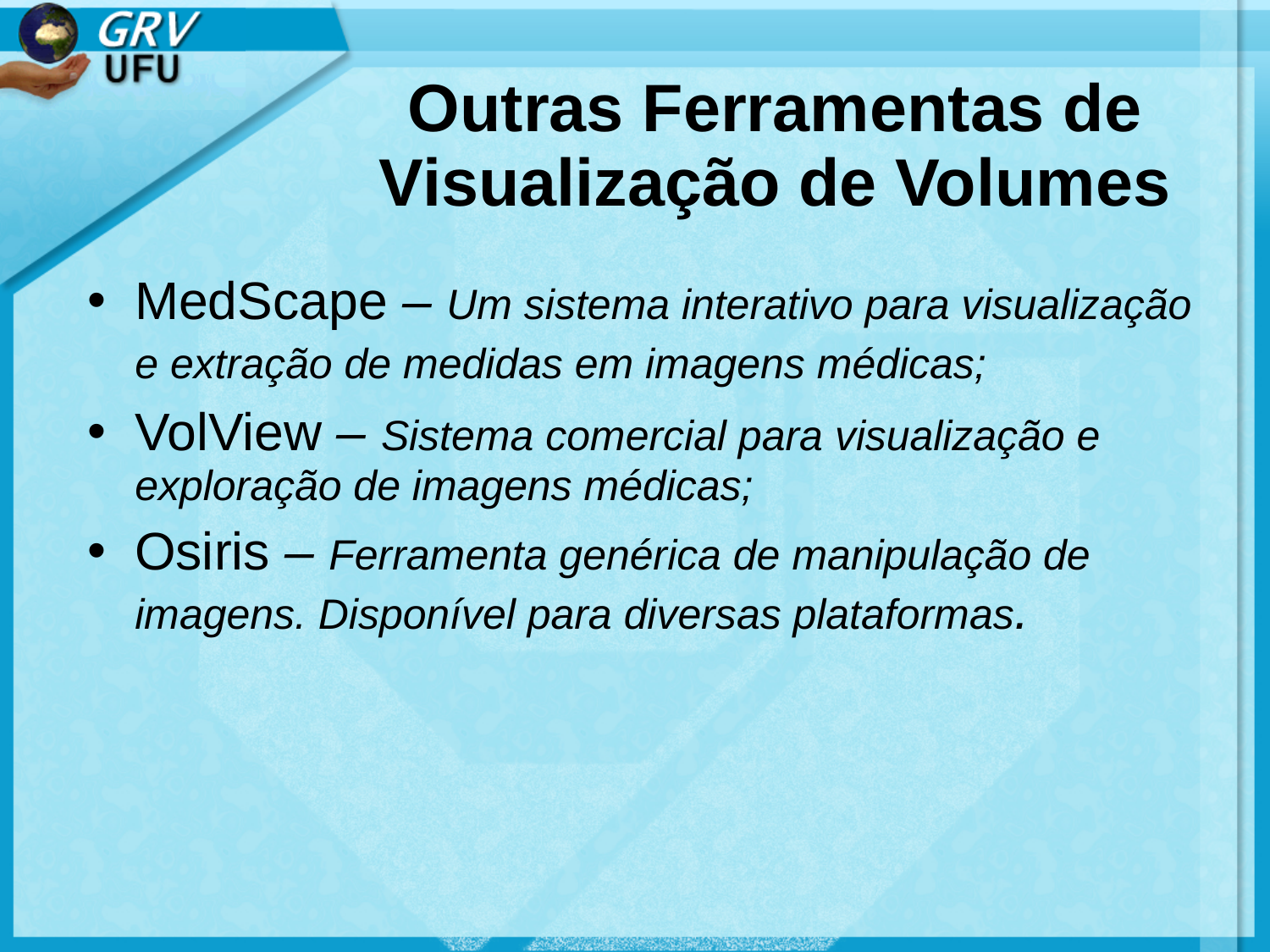

# Outras Ferramentas de Visualização de Volumes
MedScape – Um sistema interativo para visualização e extração de medidas em imagens médicas;
VolView – Sistema comercial para visualização e exploração de imagens médicas;
Osiris – Ferramenta genérica de manipulação de imagens. Disponível para diversas plataformas.